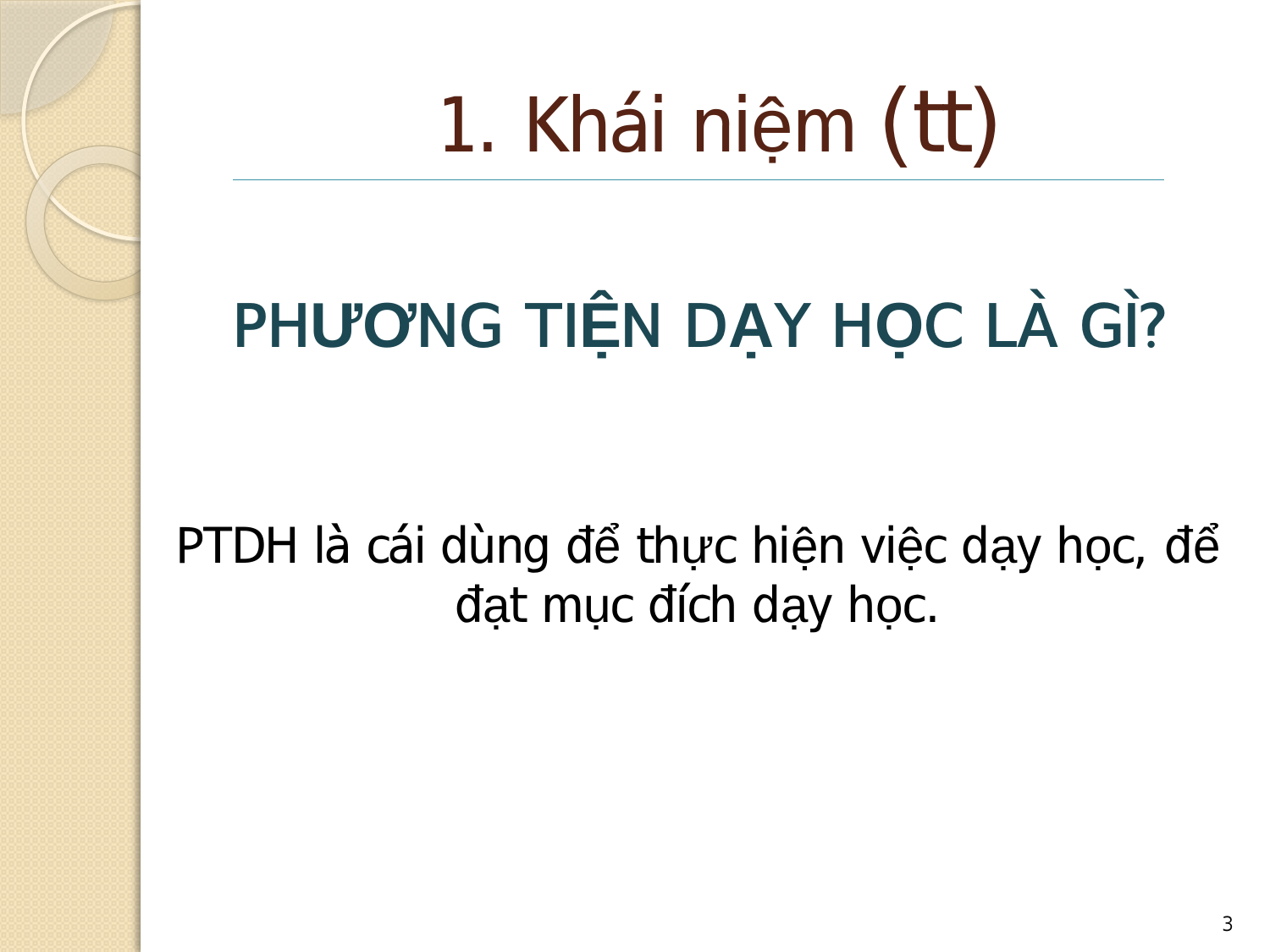

# 1. Khái niệm (tt)
PHƯƠNG TIỆN DẠY HỌC LÀ GÌ?
PTDH là cái dùng để thực hiện việc dạy học, để đạt mục đích dạy học.
3